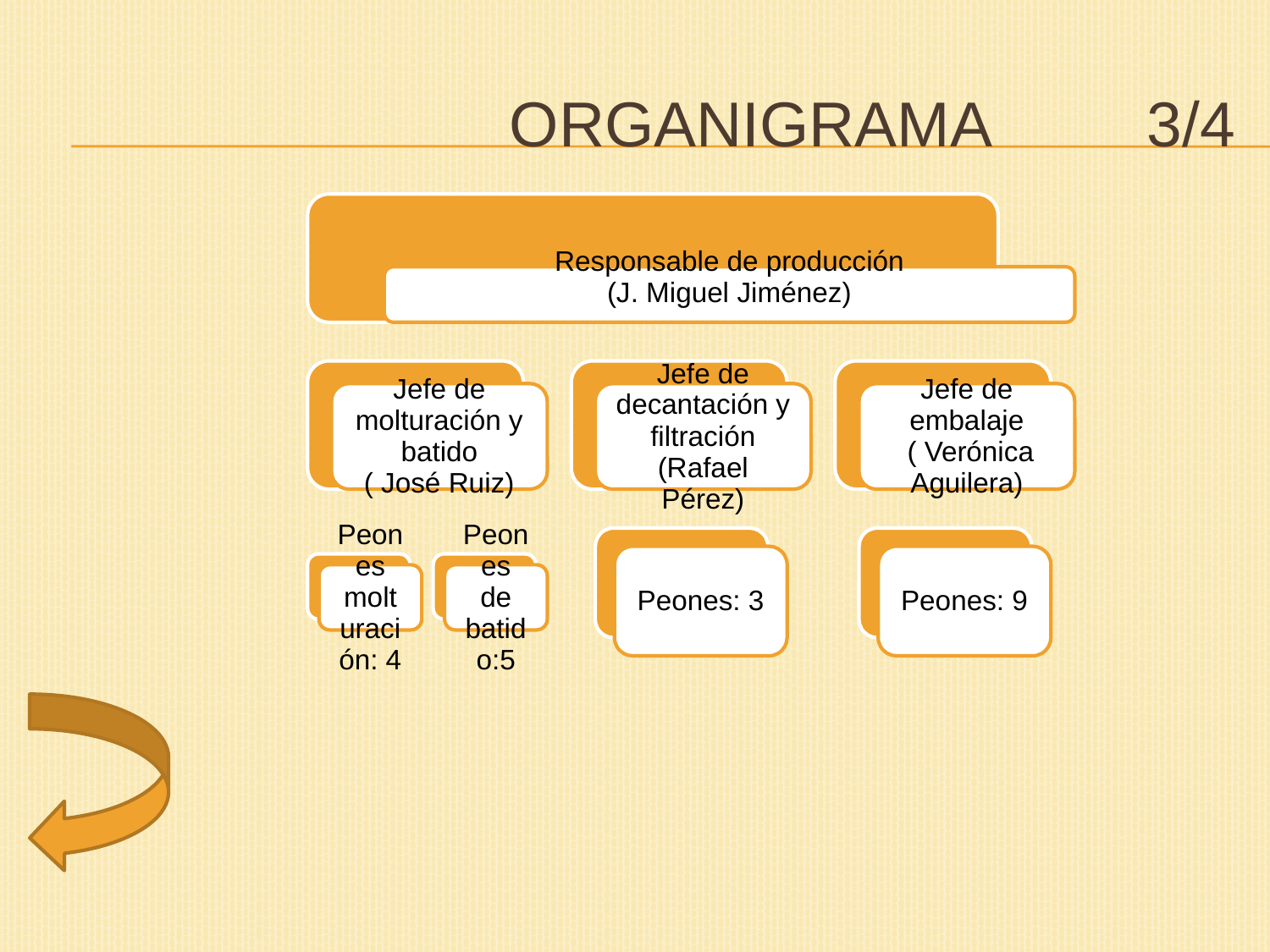

# organigrama         3/4
Responsable de producción
(J. Miguel Jiménez)
Jefe de molturación y batido
( José Ruiz)
Peones molturación: 4
Peones de batido:5
Jefe de embalaje
 ( Verónica Aguilera)
Peones: 9
Jefe de decantación y filtración (Rafael Pérez)
Peones: 3